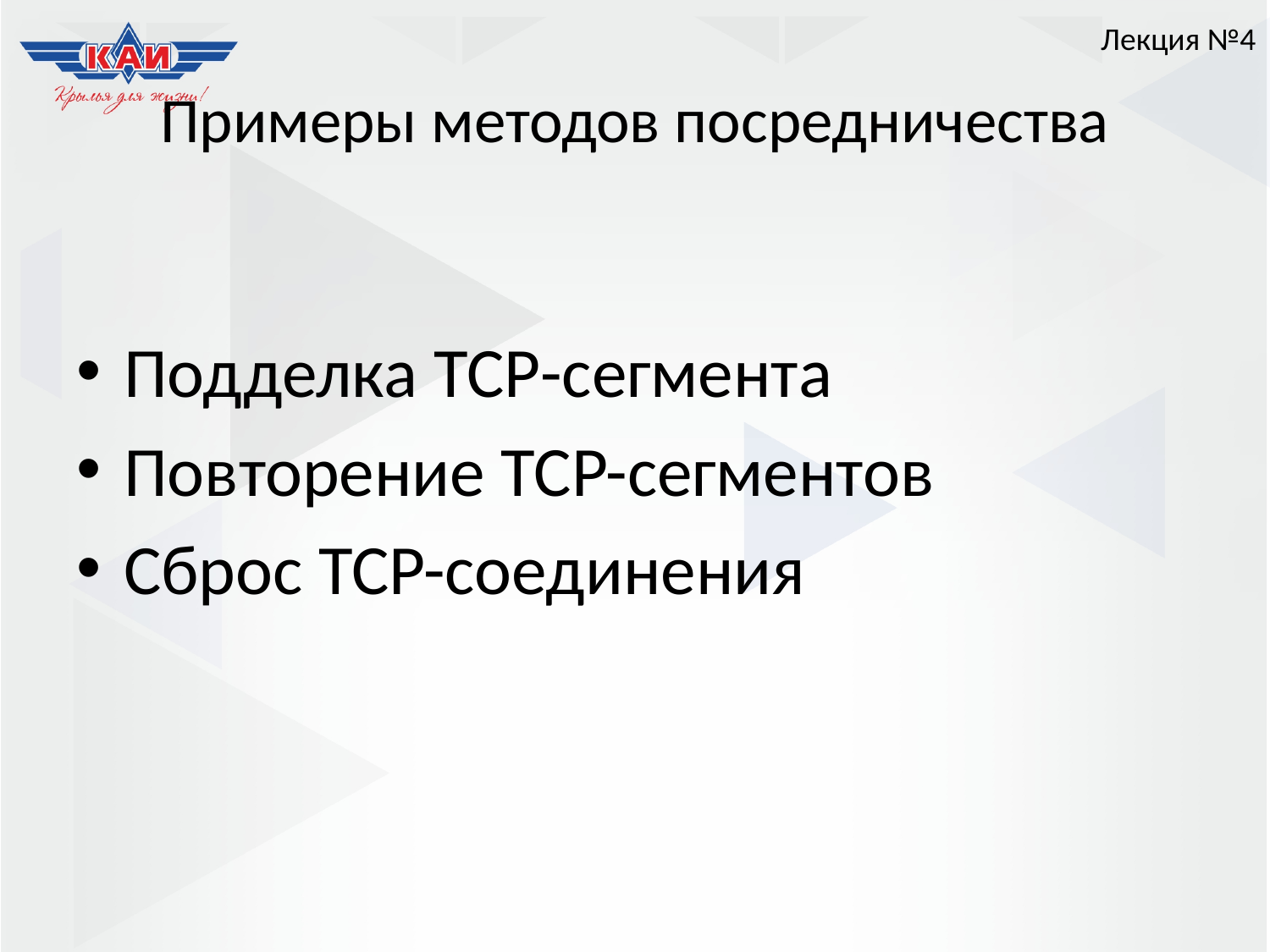

Лекция №4
# Примеры методов посредничества

Подделка TCP-сегмента
Повторение TCP-сегментов
Сброс TCP-соединения